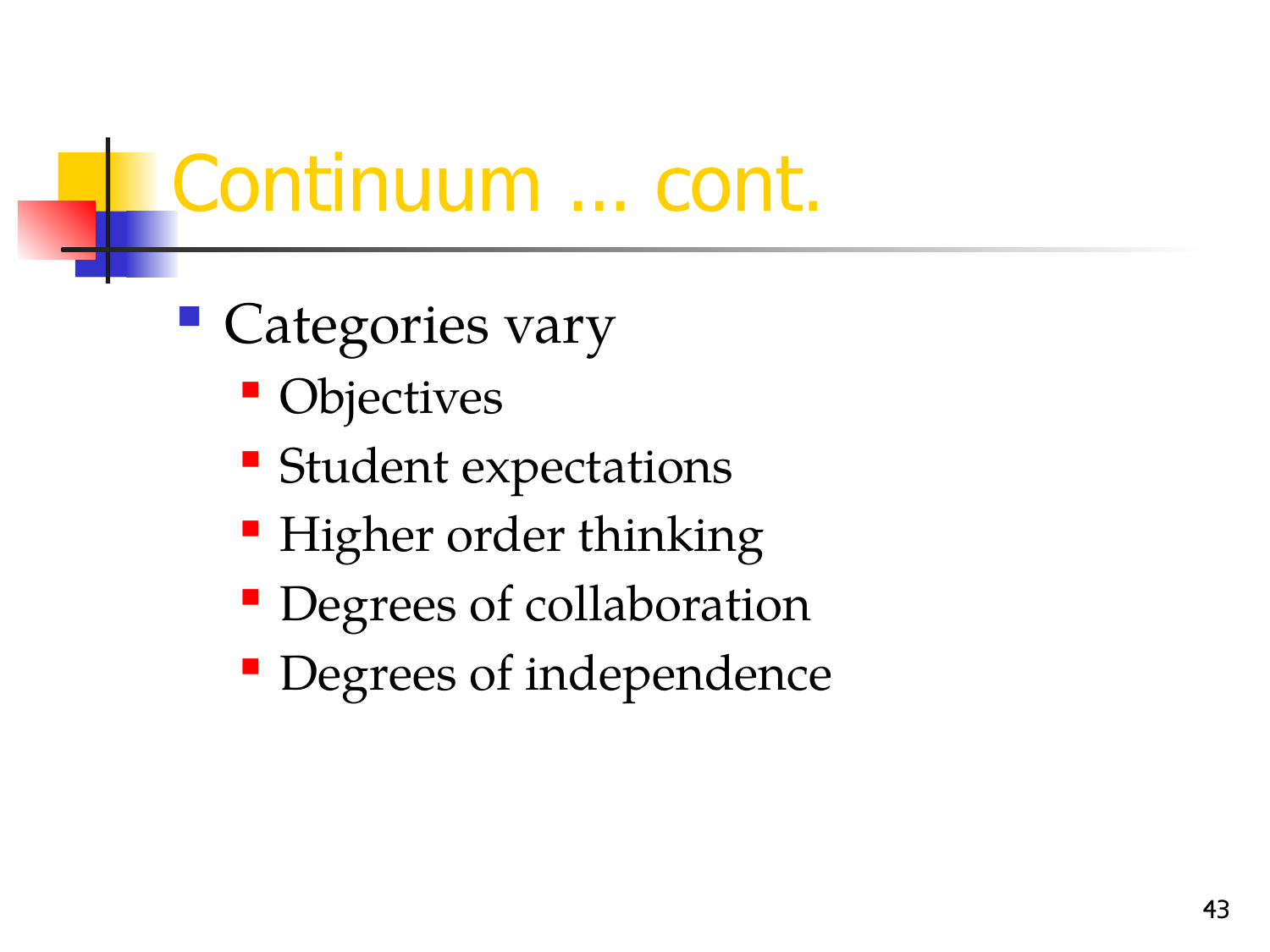

# Continuum … cont.
Categories vary
Objectives
Student expectations
Higher order thinking
Degrees of collaboration
Degrees of independence
43